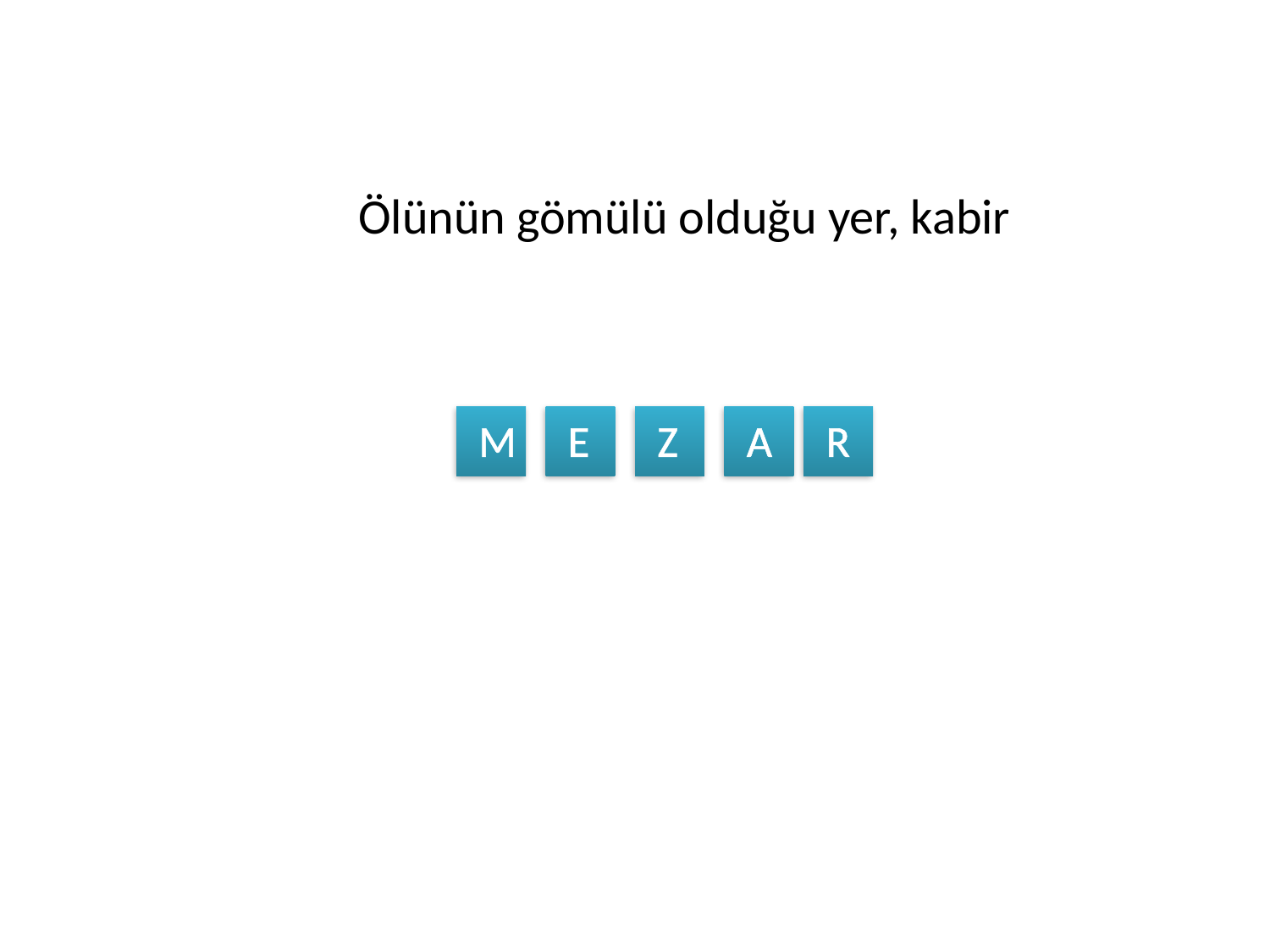

Ölünün gömülü olduğu yer, kabir

M

E

Z

A

R